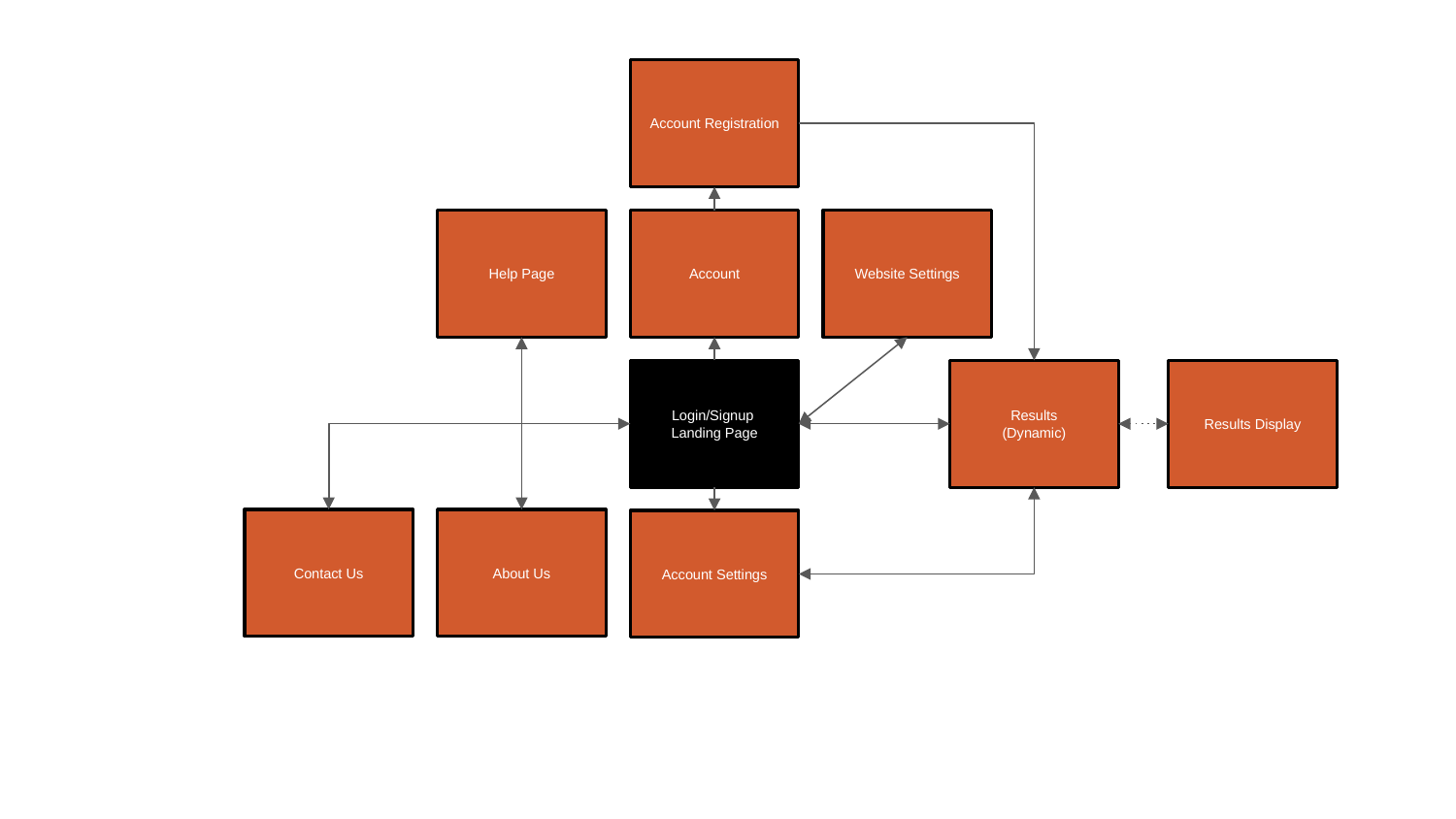

Account Registration
Account
Help Page
Website Settings
Login/Signup
Landing Page
Results
(Dynamic)
Results Display
Contact Us
About Us
Account Settings